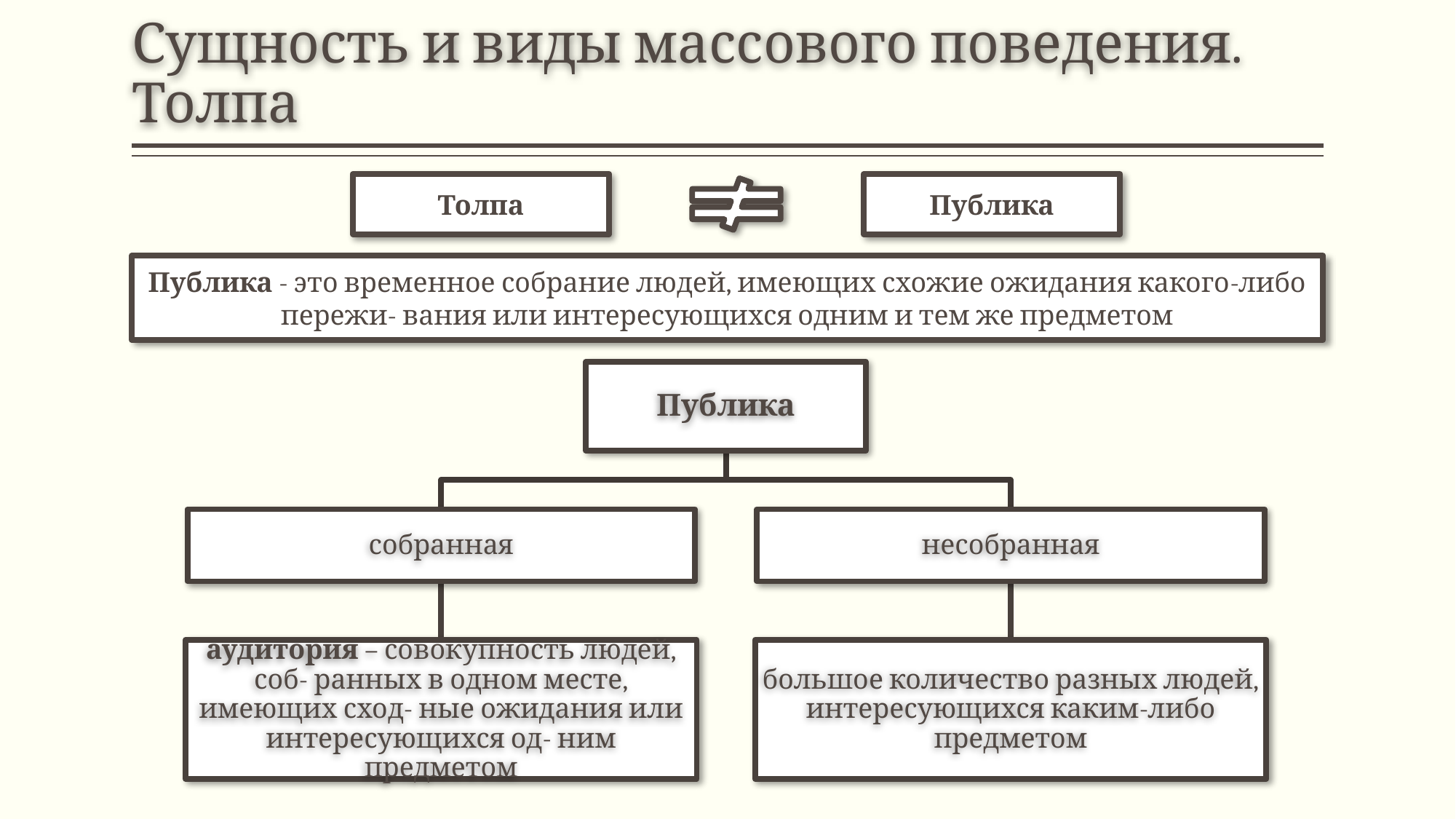

# Сущность и виды массового поведения. Толпа
Толпа
Публика

Публика - это временное собрание людей, имеющих схожие ожидания какого-либо пережи- вания или интересующихся одним и тем же предметом

Публика

собранная

несобранная

аудитория – совокупность людей, соб- ранных в одном месте, имеющих сход- ные ожидания или интересующихся од- ним предметом

большое количество разных людей, интересующихся каким-либо предметом